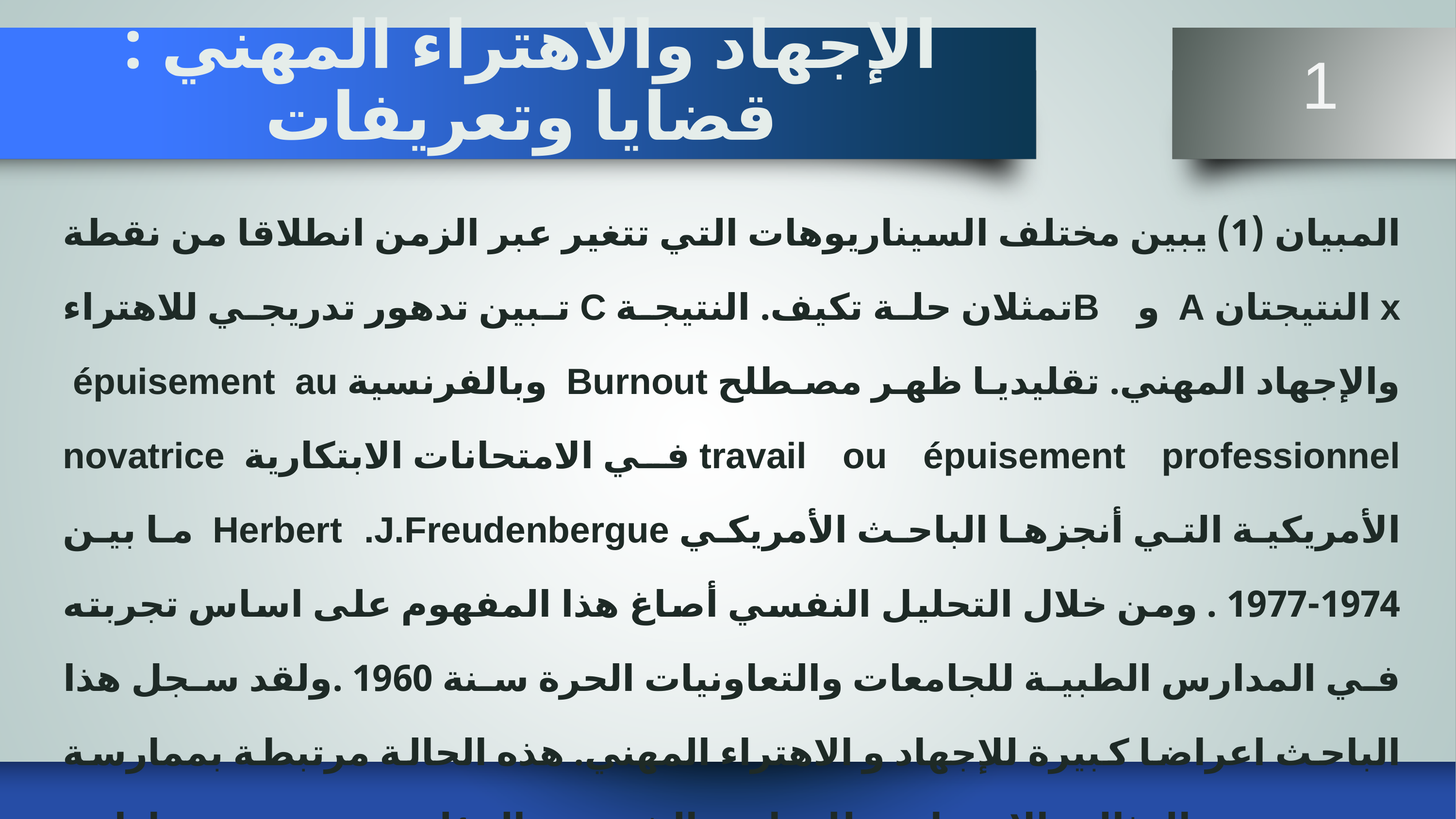

# الإجهاد والاهتراء المهني : قضايا وتعريفات
1
المبيان (1) يبين مختلف السيناريوهات التي تتغير عبر الزمن انطلاقا من نقطة x النتيجتان A  و    Bتمثلان حلة تكيف. النتيجة C تبين تدهور تدريجي للاهتراء والإجهاد المهني. تقليديا ظهر مصطلح Burnout  وبالفرنسية épuisement au travail ou épuisement professionnel في الامتحانات الابتكارية  novatrice الأمريكية التي أنجزها الباحث الأمريكي Herbert .J.Freudenbergue  ما بين 1974-1977 . ومن خلال التحليل النفسي أصاغ هذا المفهوم على اساس تجربته في المدارس الطبية للجامعات والتعاونيات الحرة سنة 1960 .ولقد سجل هذا الباحث اعراضا كبيرة للإجهاد و الاهتراء المهني. هذه الحالة مرتبطة بممارسة مهن تتميز بالمثالية الاجتماعية للمغادرة الشديدة والمؤلمة ، ومن مهمة إراحة أو إعادة الطمأنينة للمرضى.